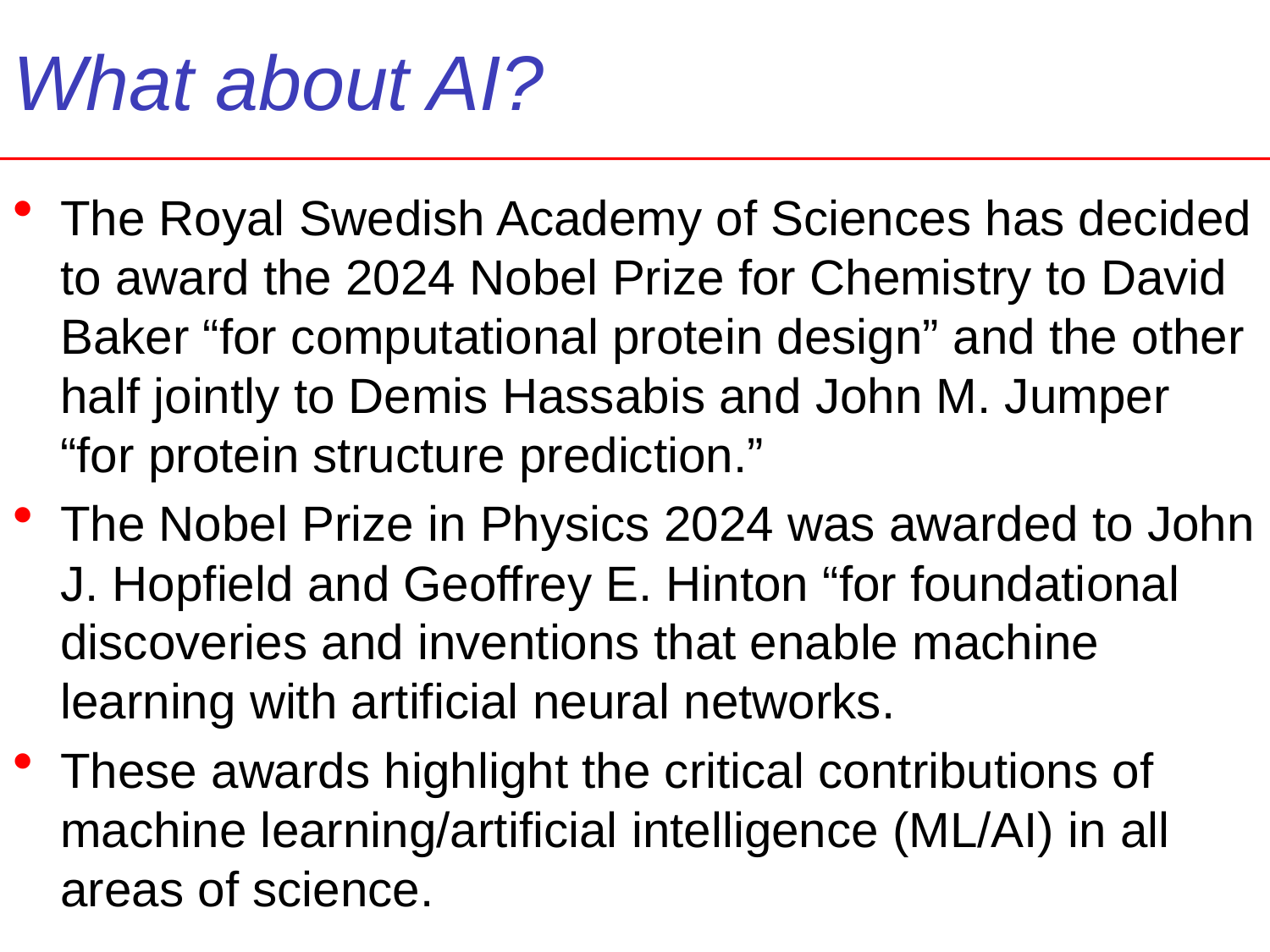

# What about AI?
The Royal Swedish Academy of Sciences has decided to award the 2024 Nobel Prize for Chemistry to David Baker “for computational protein design” and the other half jointly to Demis Hassabis and John M. Jumper “for protein structure prediction.”
The Nobel Prize in Physics 2024 was awarded to John J. Hopfield and Geoffrey E. Hinton “for foundational discoveries and inventions that enable machine learning with artificial neural networks.
These awards highlight the critical contributions of machine learning/artificial intelligence (ML/AI) in all areas of science.